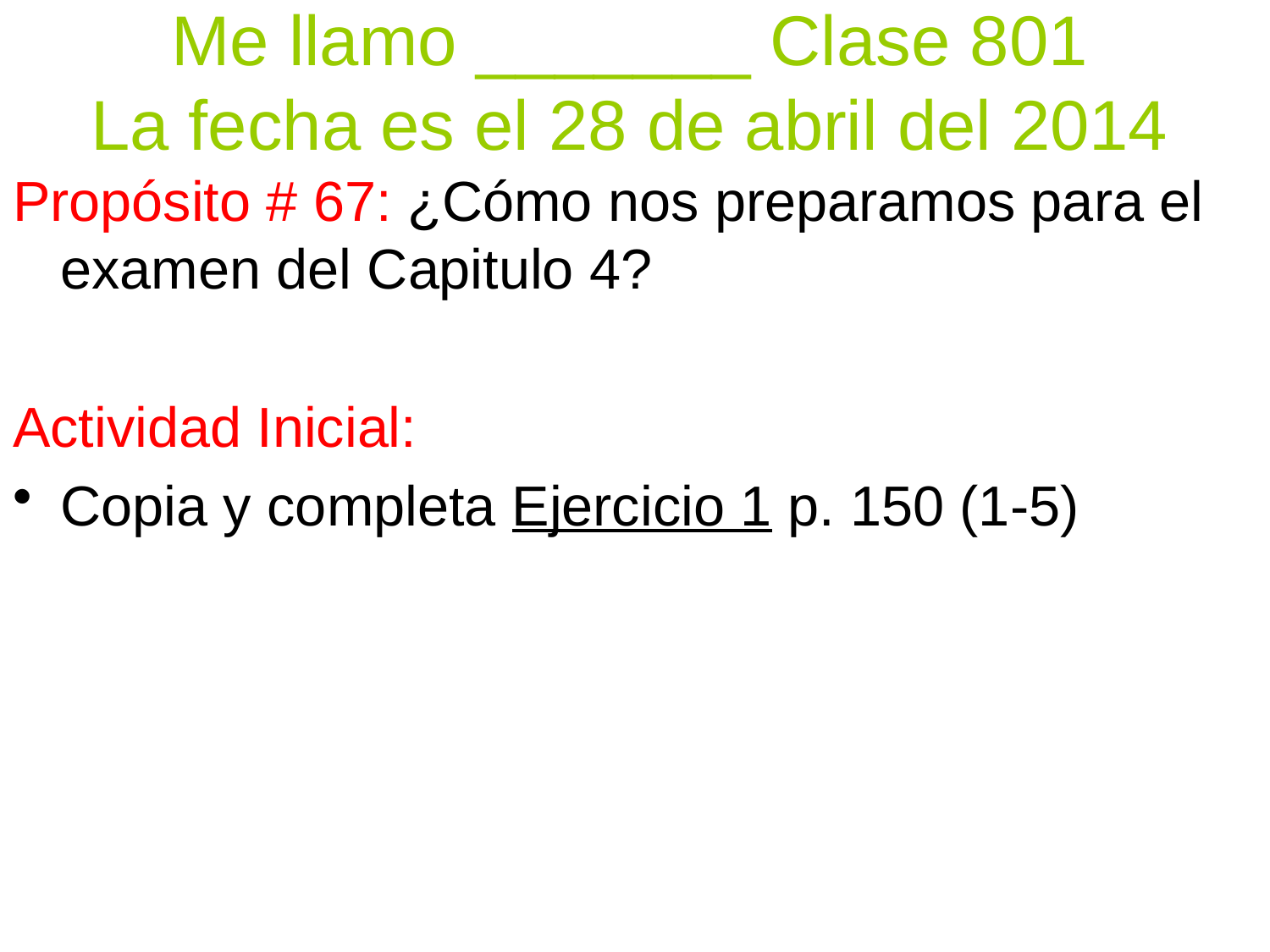

# Me llamo _______ Clase 801 La fecha es el 28 de abril del 2014
Propósito # 67: ¿Cómo nos preparamos para el examen del Capitulo 4?

Actividad Inicial:
Copia y completa Ejercicio 1 p. 150 (1-5)